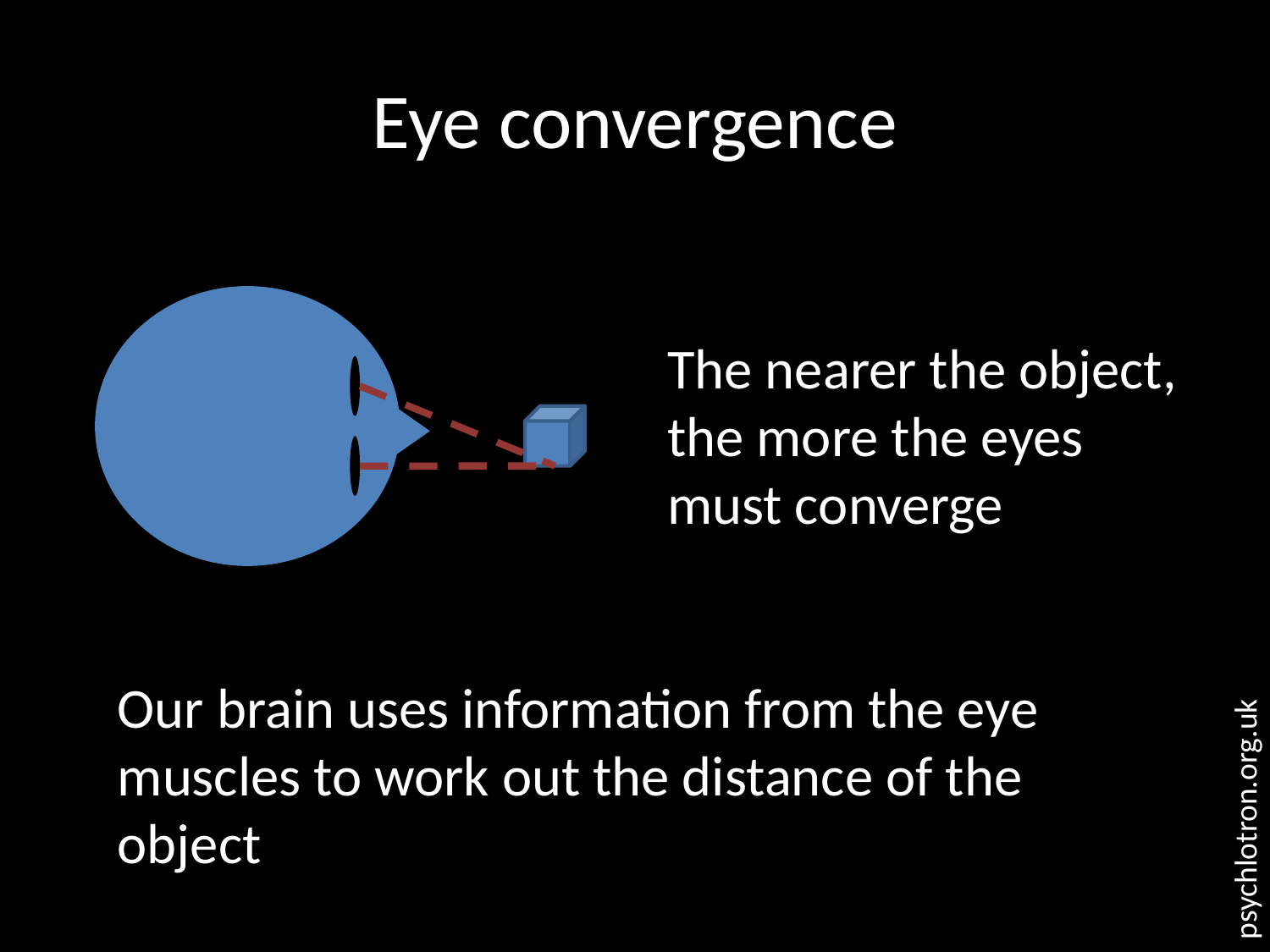

# Eye convergence

The nearer the object, the more the eyes must converge

Our brain uses information from the eye muscles to work out the distance of the object